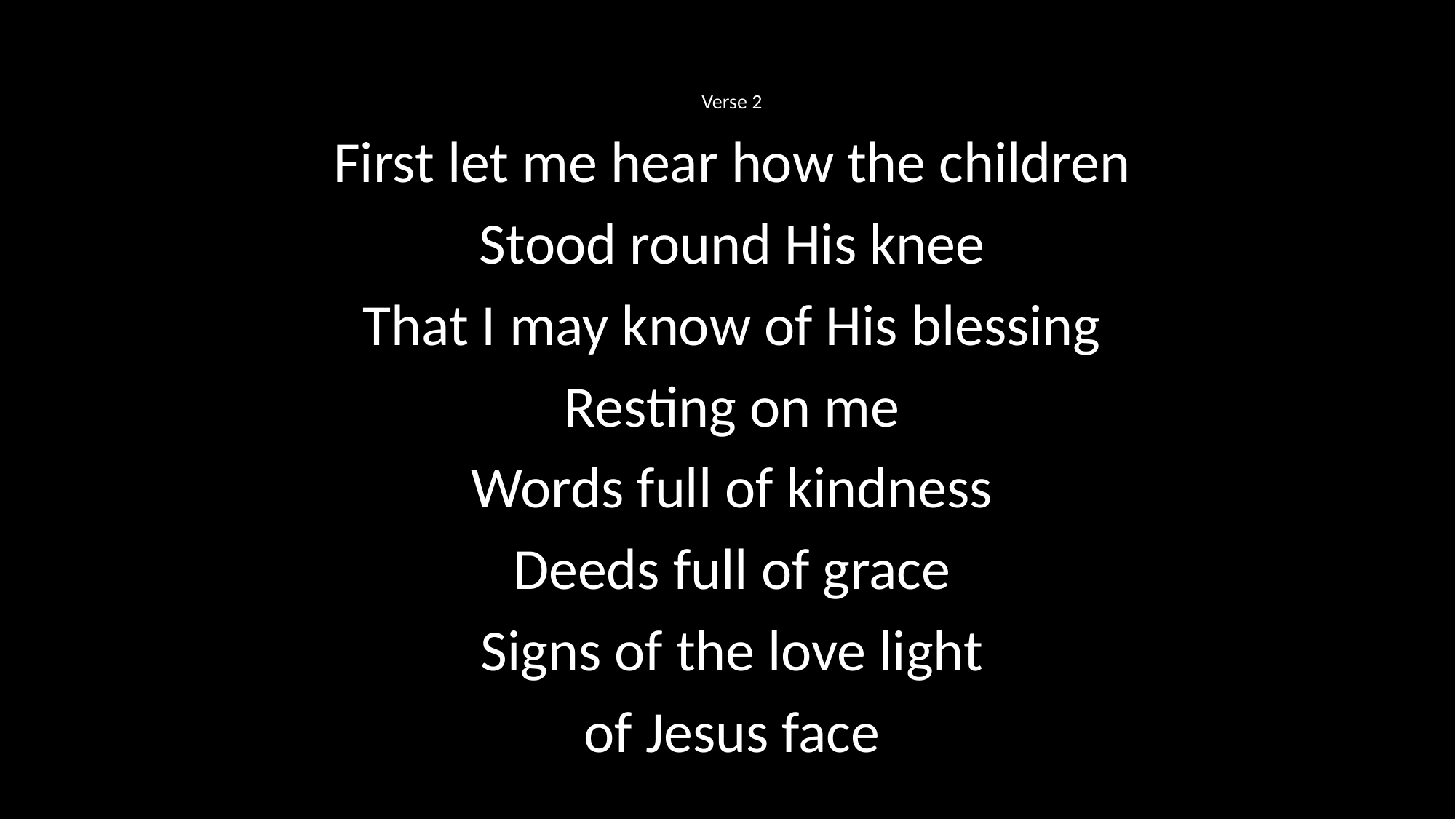

Verse 2
First let me hear how the children
Stood round His knee
That I may know of His blessing
Resting on me
Words full of kindness
Deeds full of grace
Signs of the love light
of Jesus face